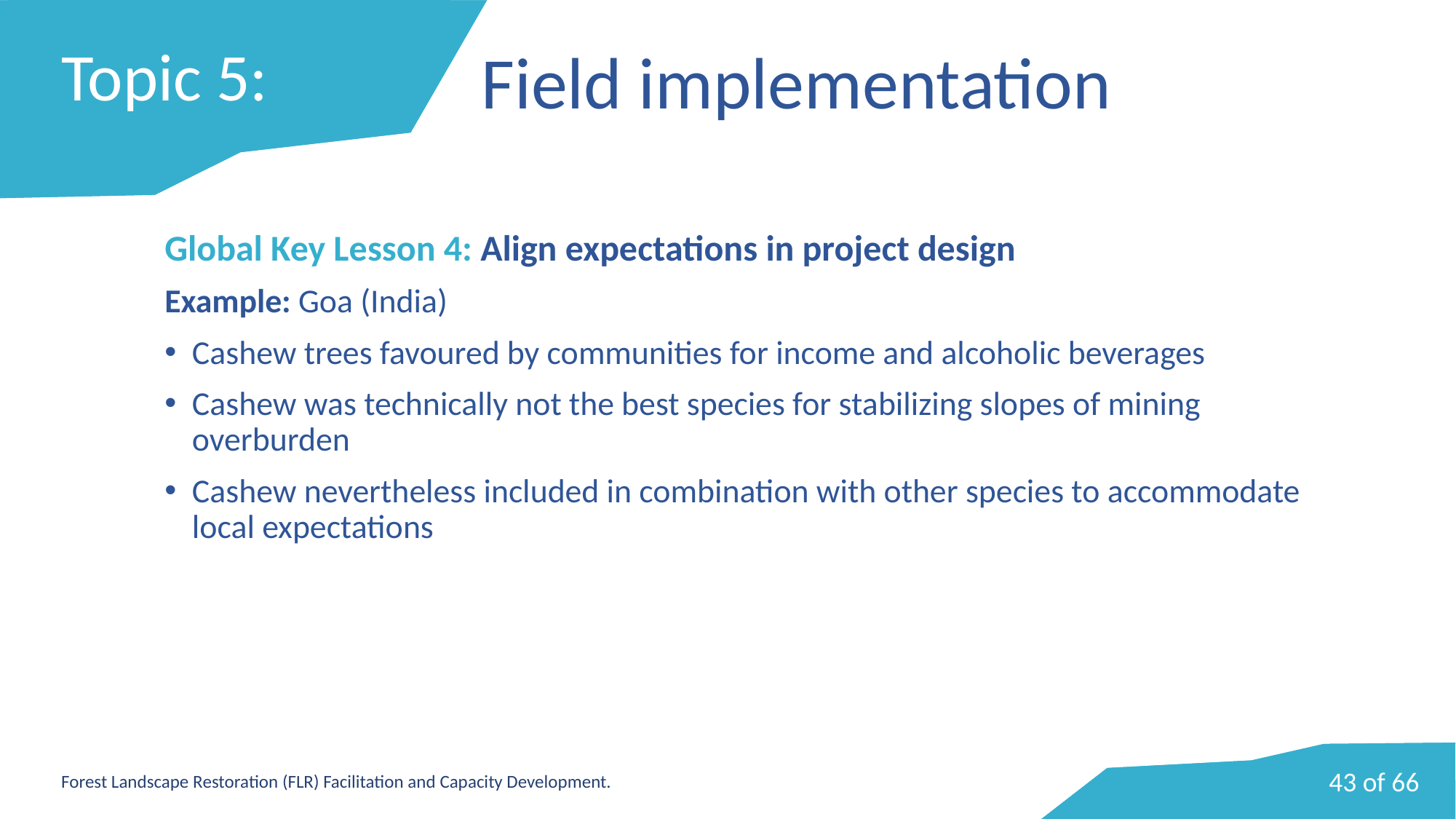

# Topic 5:
Field implementation
Global Key Lesson 4: Align expectations in project design
Example: Goa (India)
Cashew trees favoured by communities for income and alcoholic beverages
Cashew was technically not the best species for stabilizing slopes of mining overburden
Cashew nevertheless included in combination with other species to accommodate local expectations
Image caption Photo: [image source information]
43 of 66
Forest Landscape Restoration (FLR) Facilitation and Capacity Development.